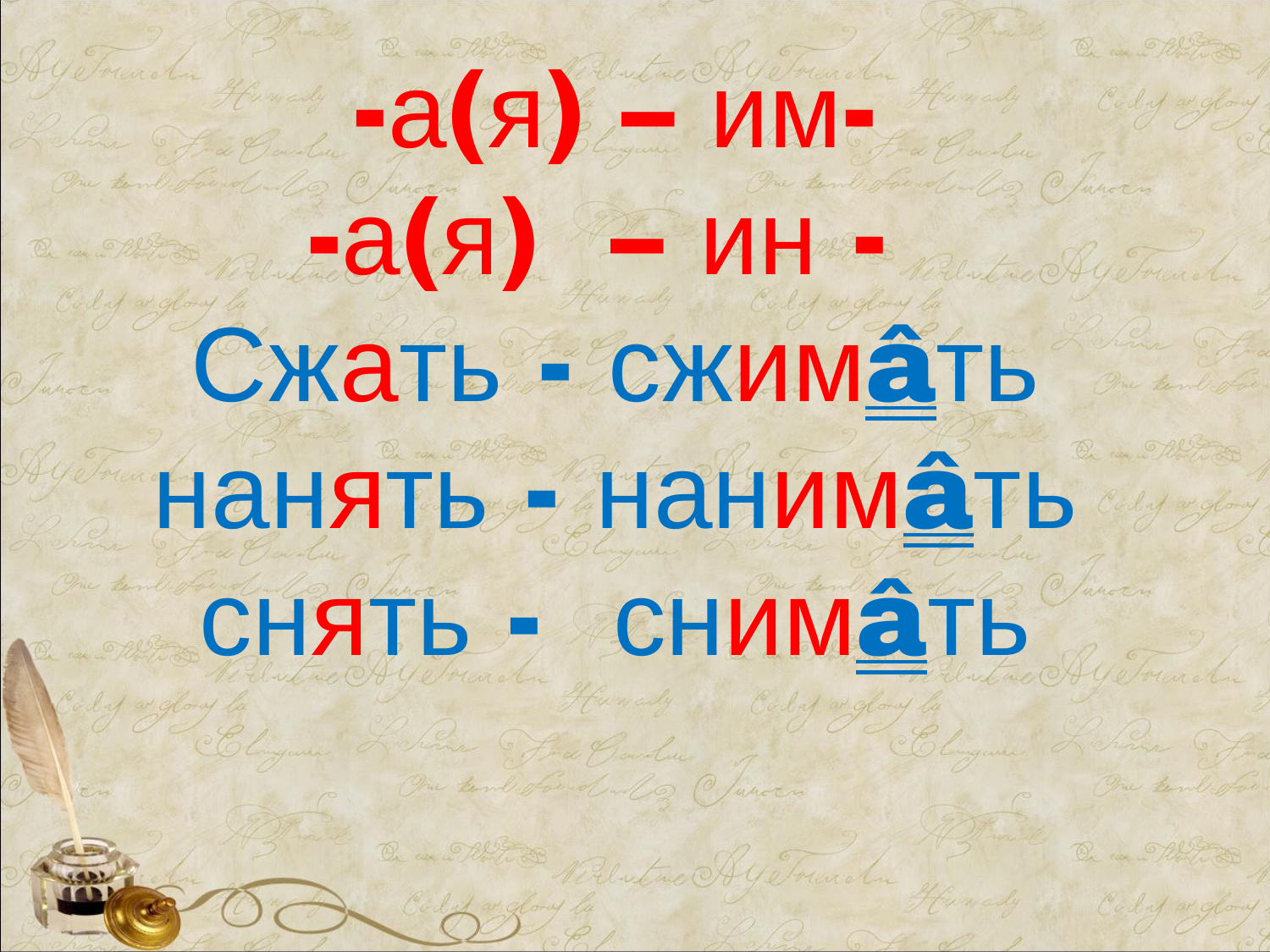

-а(я) – им-
-а(я)  – ин -
Сжать - сжимâть
нанять - нанимâть
снять -  снимâть